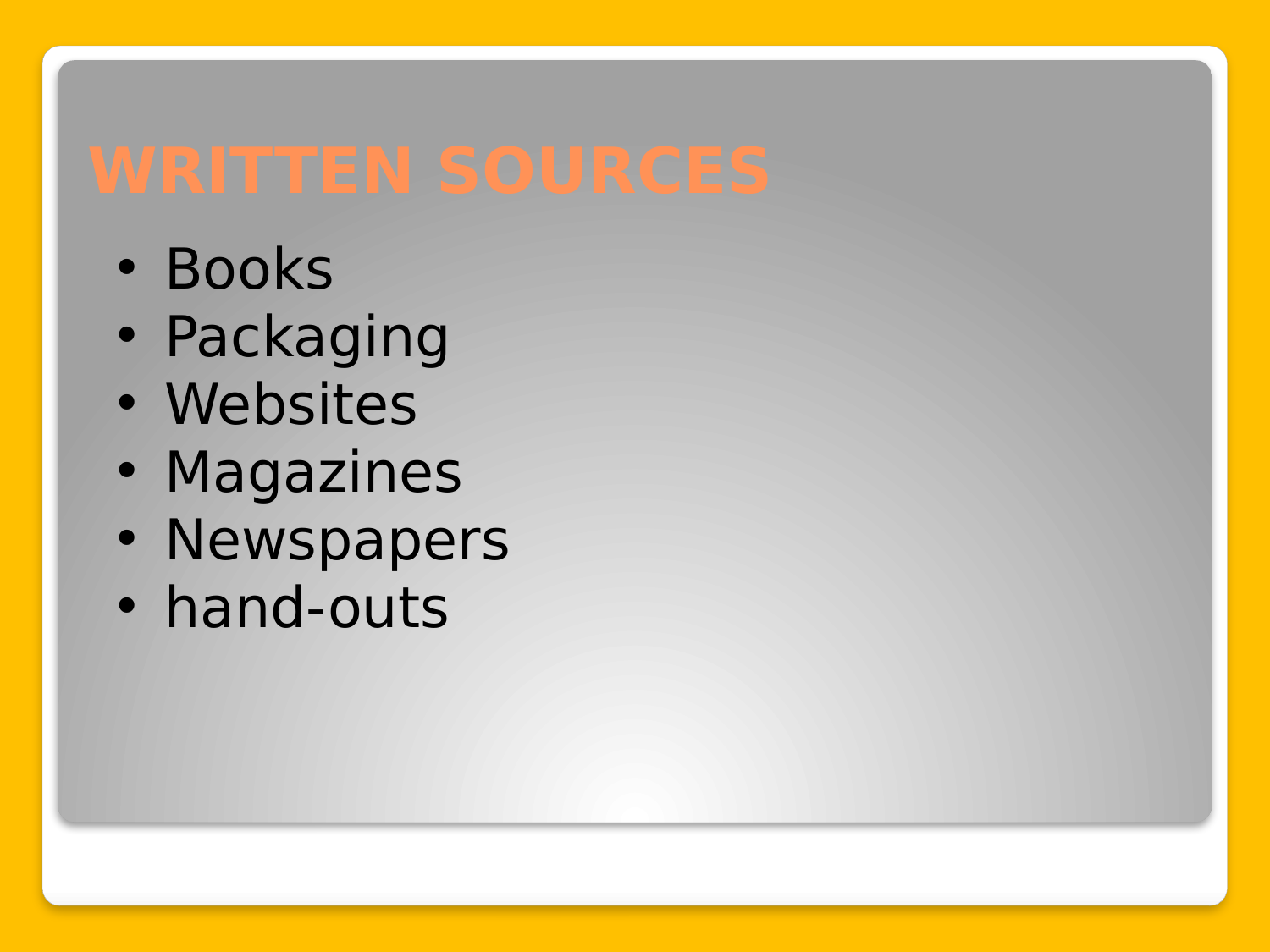

# WRITTEN SOURCES
Books
Packaging
Websites
Magazines
Newspapers
hand-outs